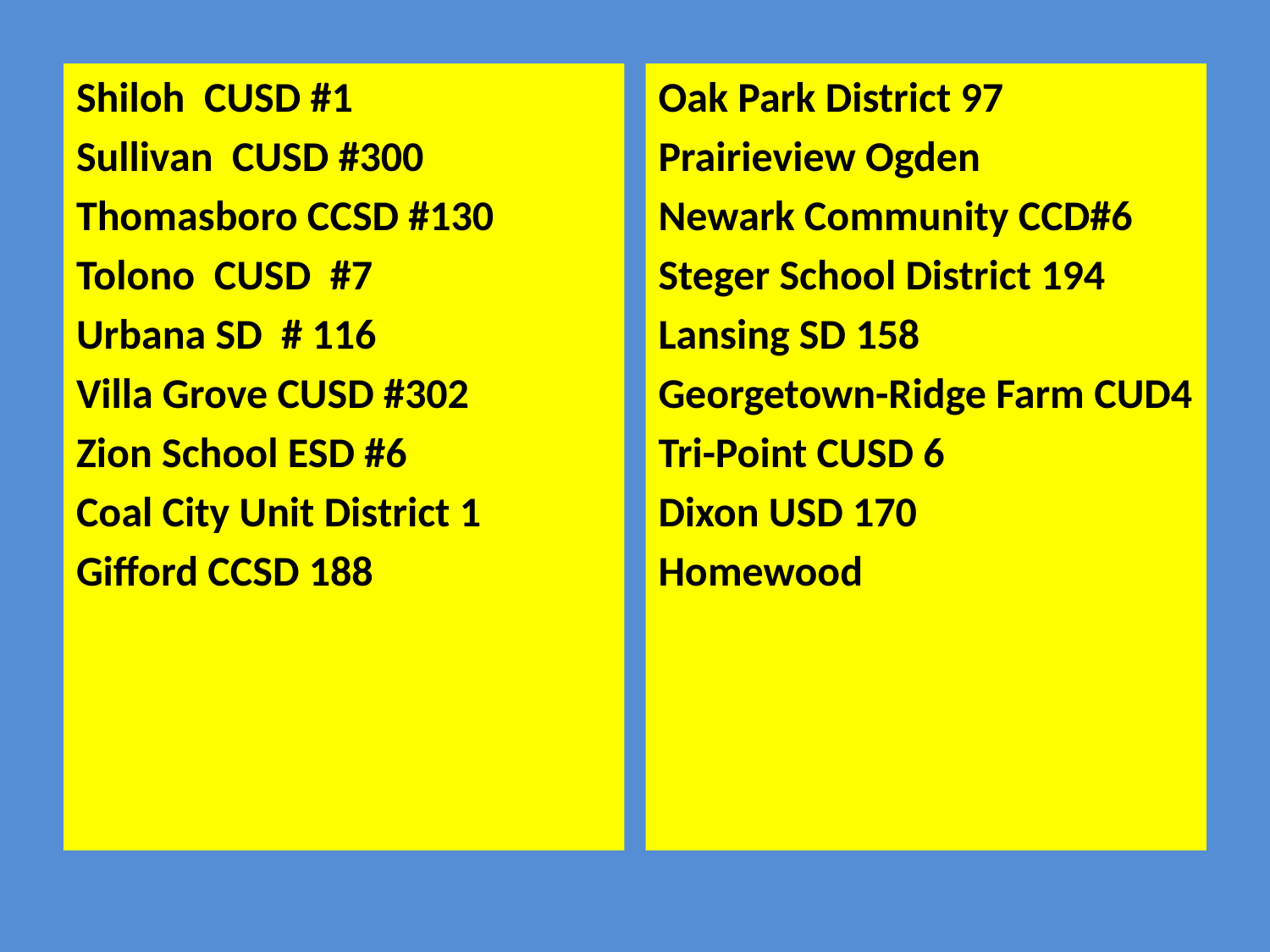

Shiloh  CUSD #1
Sullivan  CUSD #300
Thomasboro CCSD #130
Tolono  CUSD  #7
Urbana SD  # 116
Villa Grove CUSD #302
Zion School ESD #6
Coal City Unit District 1
Gifford CCSD 188

Oak Park District 97
Prairieview Ogden
Newark Community CCD#6
Steger School District 194
Lansing SD 158
Georgetown-Ridge Farm CUD4
Tri-Point CUSD 6
Dixon USD 170
Homewood